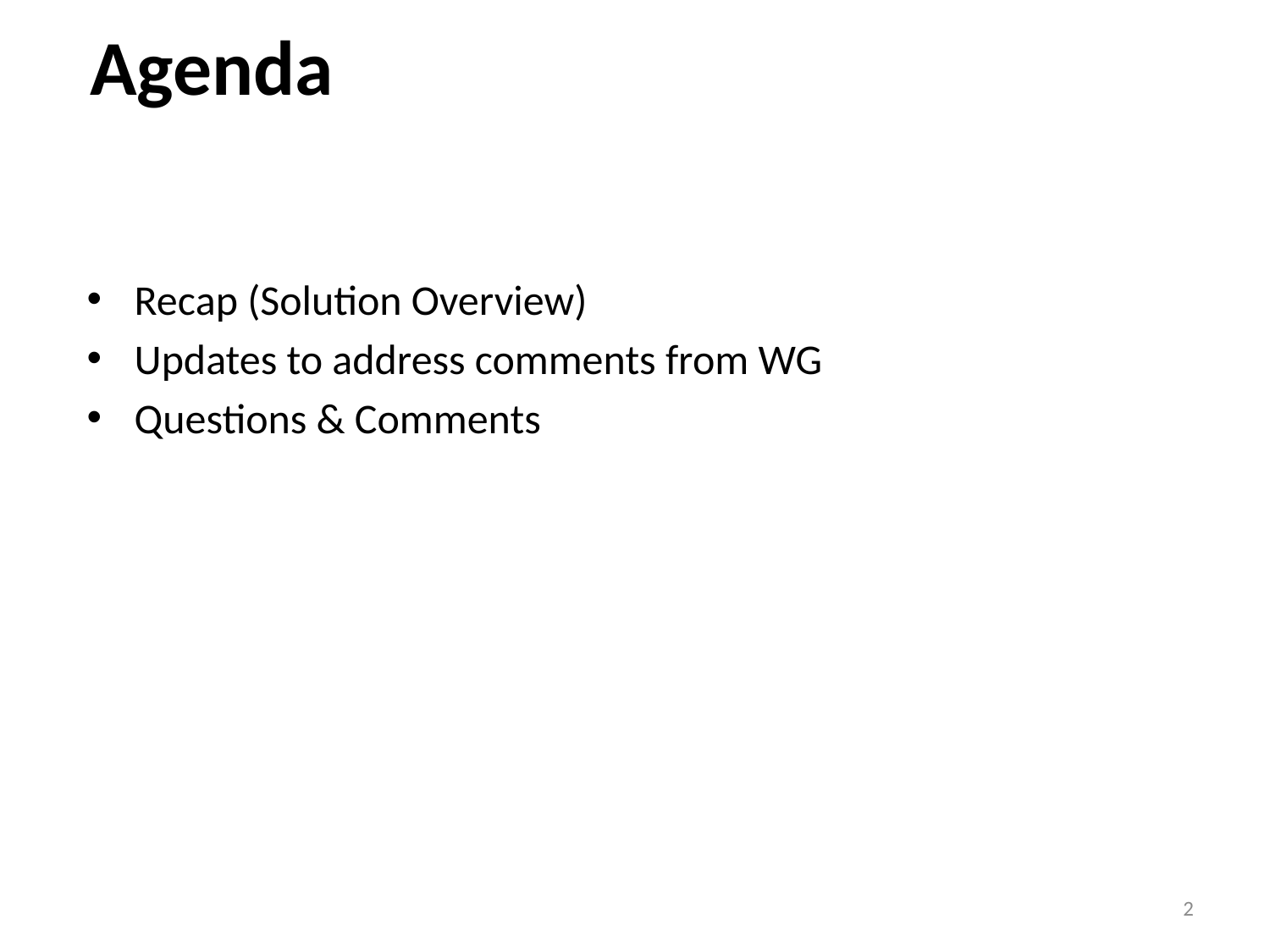

# Agenda

Recap (Solution Overview)
Updates to address comments from WG
Questions & Comments

2